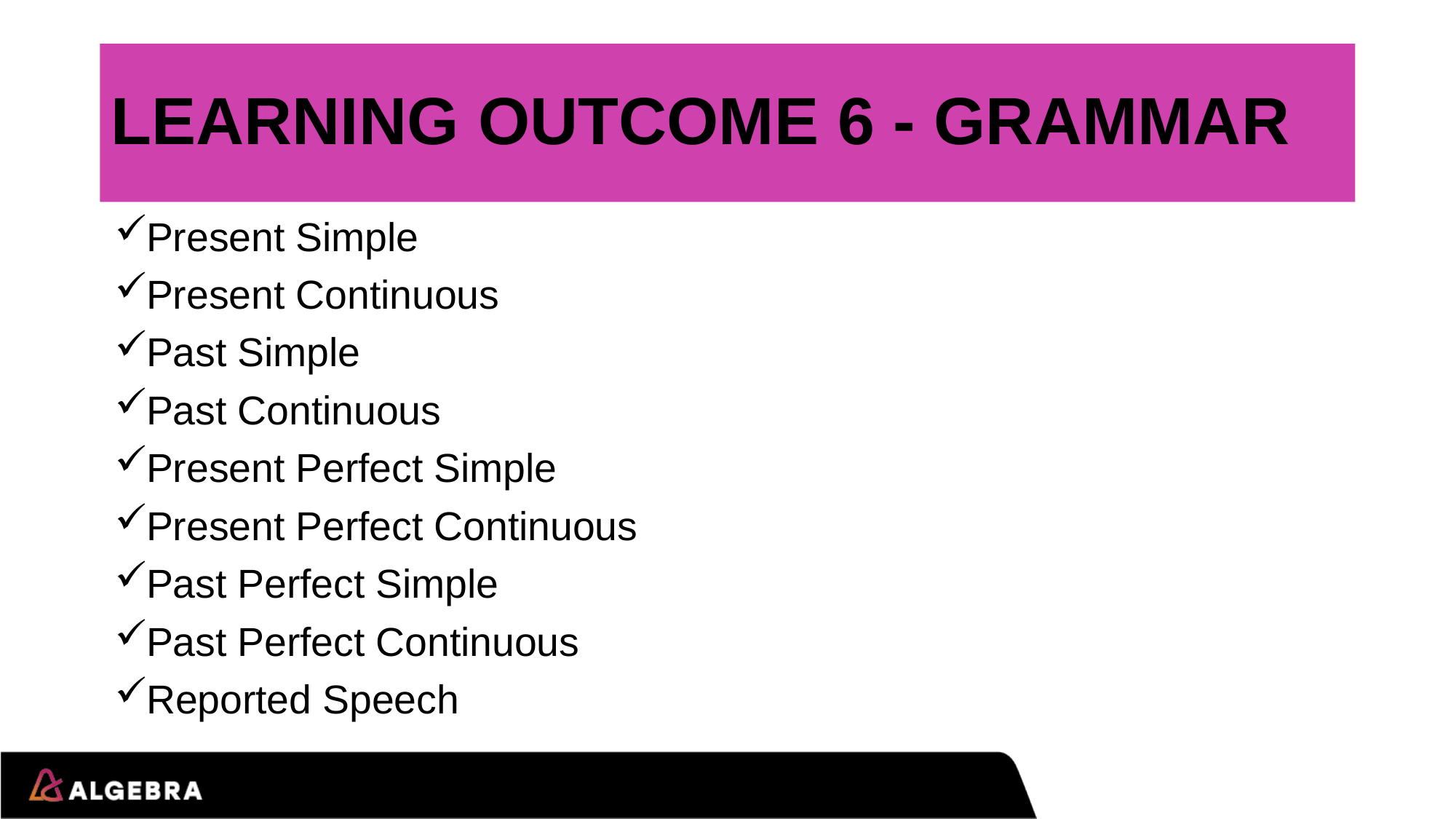

# LEARNING OUTCOME 6 - GRAMMAR
Present Simple
Present Continuous
Past Simple
Past Continuous
Present Perfect Simple
Present Perfect Continuous
Past Perfect Simple
Past Perfect Continuous
Reported Speech